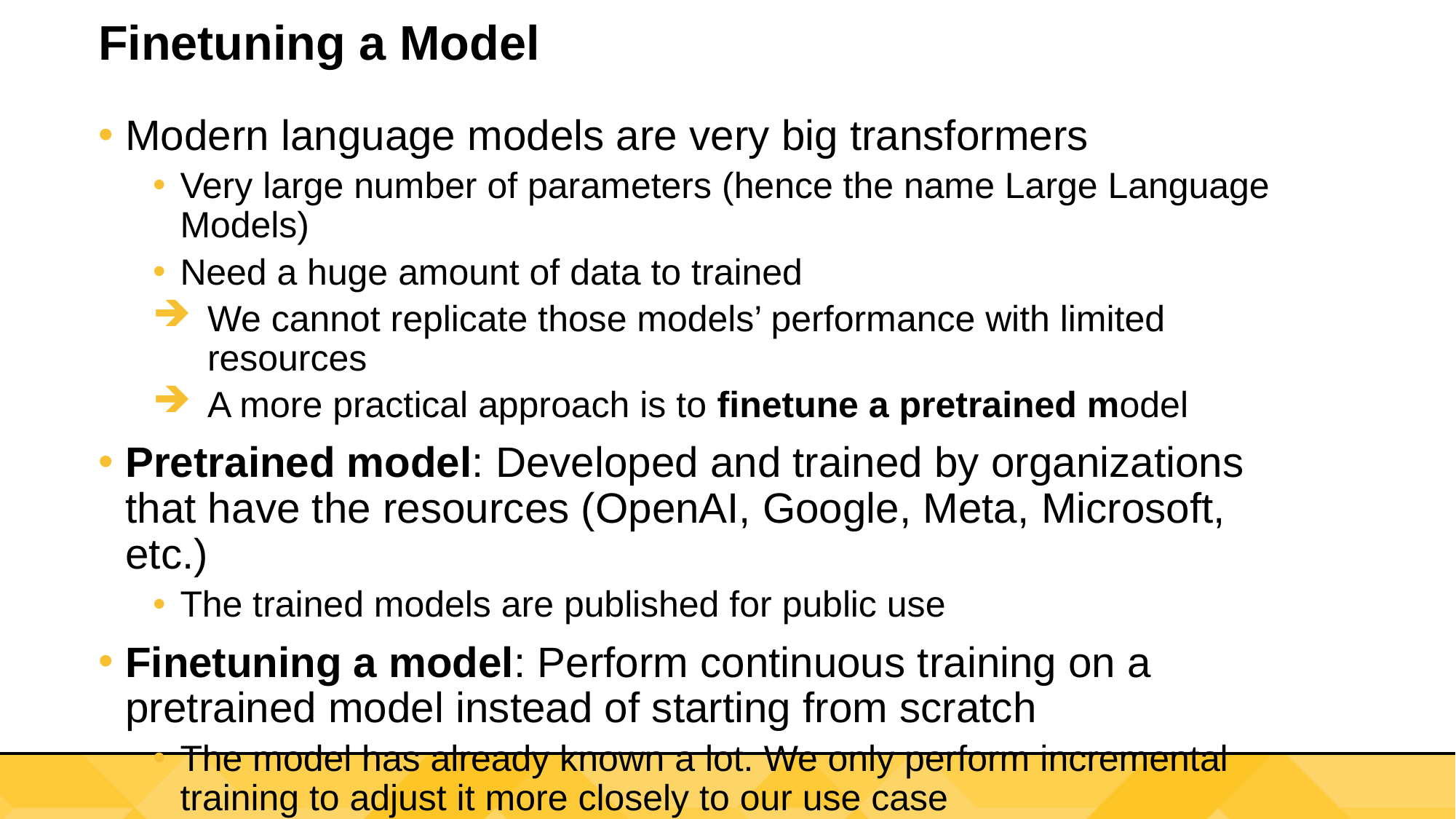

# Finetuning a Model
Modern language models are very big transformers
Very large number of parameters (hence the name Large Language Models)
Need a huge amount of data to trained
We cannot replicate those models’ performance with limited resources
A more practical approach is to finetune a pretrained model
Pretrained model: Developed and trained by organizations that have the resources (OpenAI, Google, Meta, Microsoft, etc.)
The trained models are published for public use
Finetuning a model: Perform continuous training on a pretrained model instead of starting from scratch
The model has already known a lot. We only perform incremental training to adjust it more closely to our use case